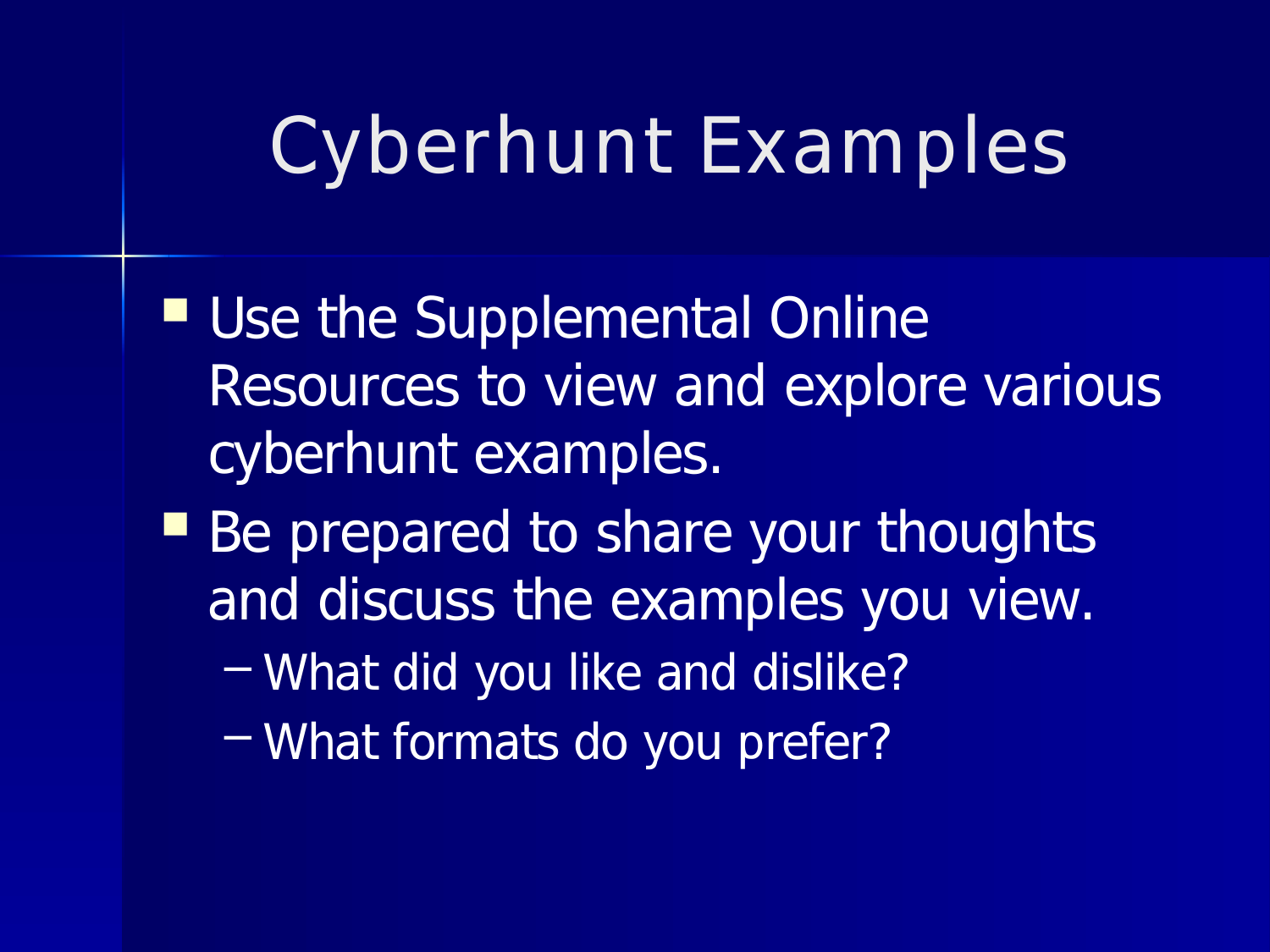

# Cyberhunt Examples
Use the Supplemental Online Resources to view and explore various cyberhunt examples.
Be prepared to share your thoughts and discuss the examples you view.
What did you like and dislike?
What formats do you prefer?